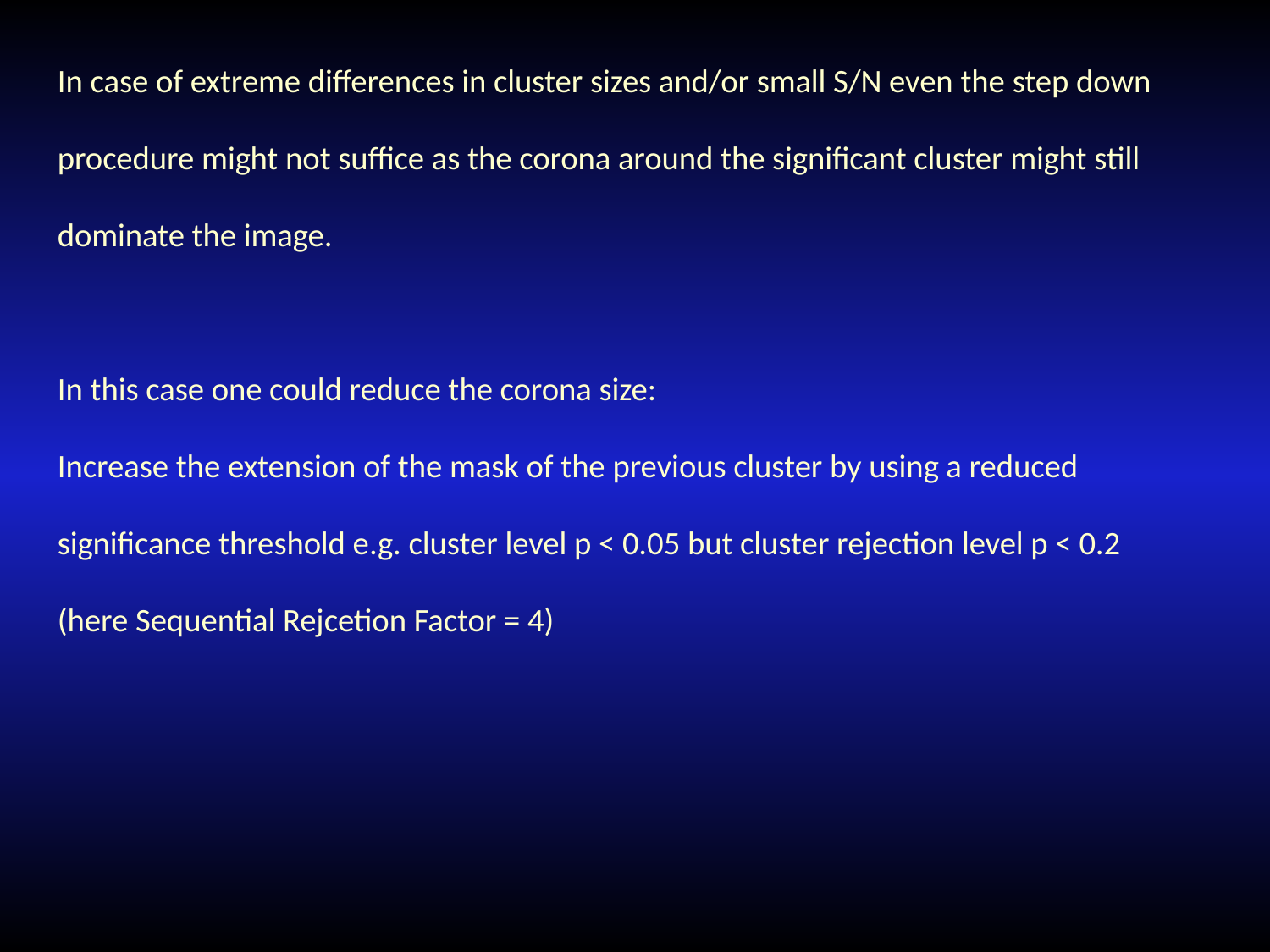

In case of extreme differences in cluster sizes and/or small S/N even the step down procedure might not suffice as the corona around the significant cluster might still dominate the image.

In this case one could reduce the corona size:
Increase the extension of the mask of the previous cluster by using a reduced significance threshold e.g. cluster level p < 0.05 but cluster rejection level p < 0.2 (here Sequential Rejcetion Factor = 4)